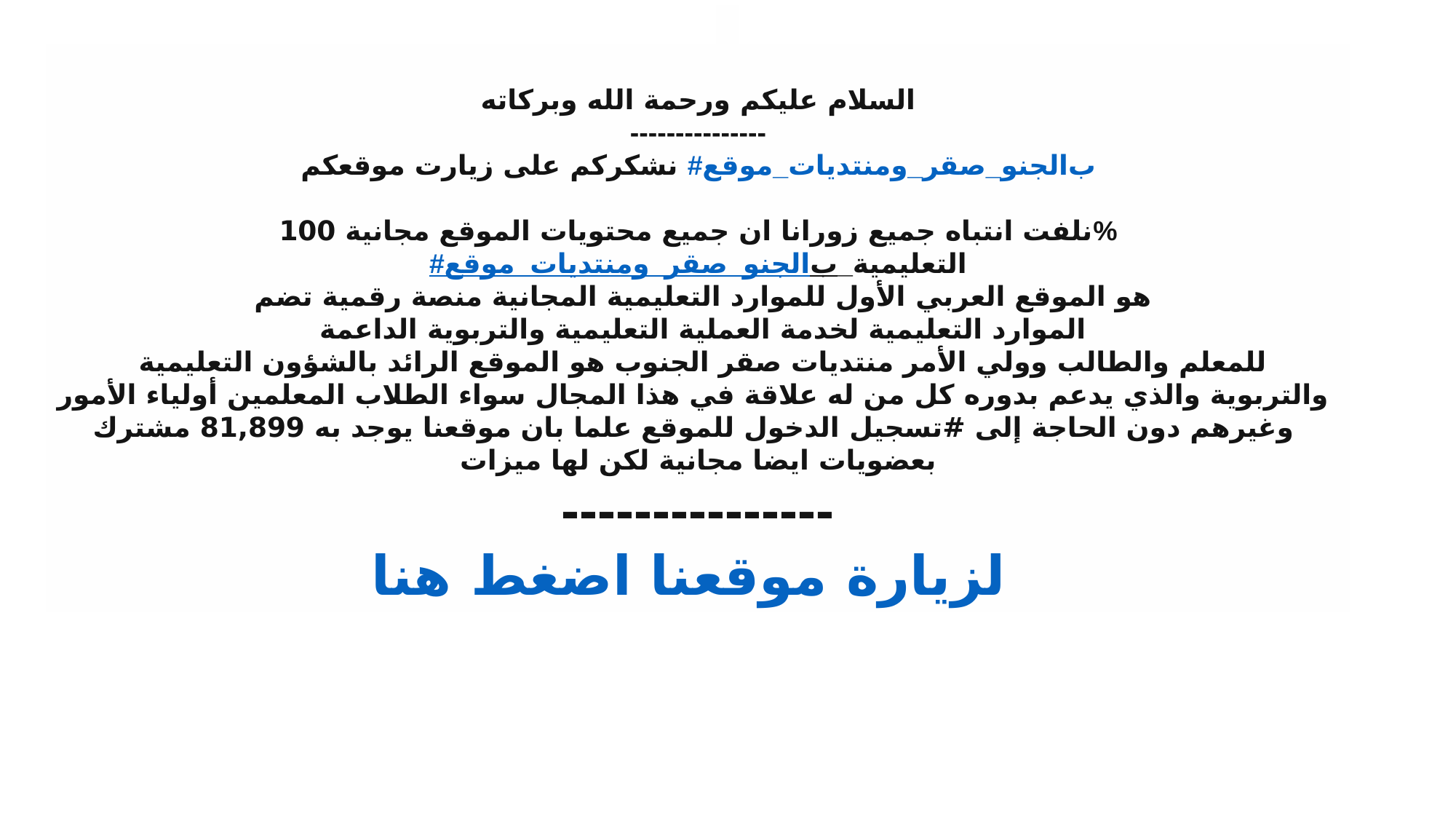

السلام عليكم ورحمة الله وبركاته
---------------
نشكركم على زيارت موقعكم #موقع_ومنتديات_صقر_الجنوب

نلفت انتباه جميع زورانا ان جميع محتويات الموقع مجانية 100%
#موقع_ومنتديات_صقر_الجنوب_التعليمية
 هو الموقع العربي الأول للموارد التعليمية المجانية منصة رقمية تضم
 الموارد التعليمية لخدمة العملية التعليمية والتربوية الداعمة
 للمعلم والطالب وولي الأمر منتديات صقر الجنوب هو الموقع الرائد بالشؤون التعليمية
والتربوية والذي يدعم بدوره كل من له علاقة في هذا المجال سواء الطلاب المعلمين أولياء الأمور
وغيرهم دون الحاجة إلى #تسجيل الدخول للموقع علما بان موقعنا يوجد به 81,899 مشترك
بعضويات ايضا مجانية لكن لها ميزات
---------------
لزيارة موقعنا اضغط هنا